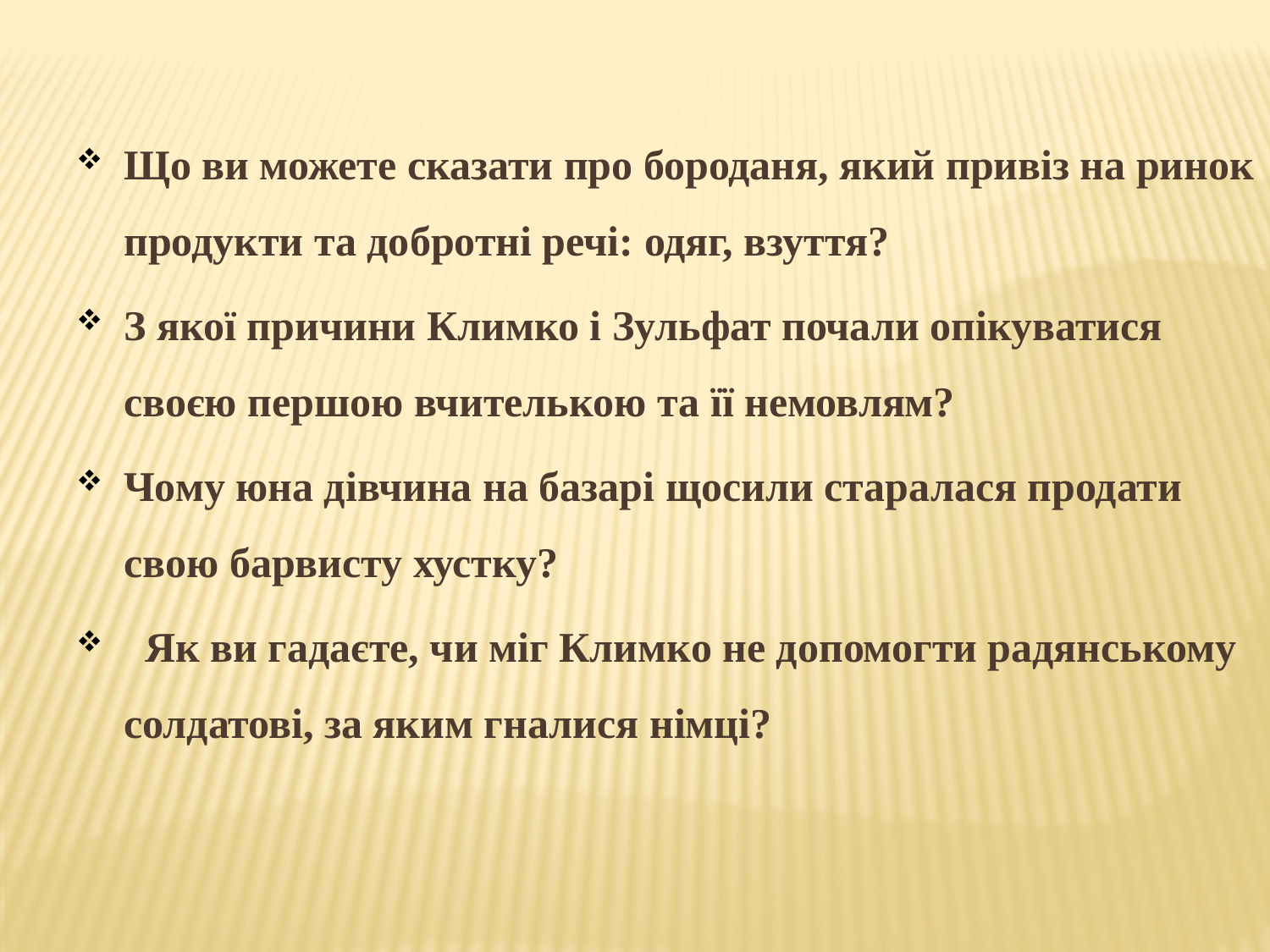

Що ви можете сказати про бороданя, який привіз на ринок продукти та добротні речі: одяг, взуття?
З якої причини Климко і Зульфат почали опікуватися своєю першою вчителькою та її немовлям?
Чому юна дівчина на базарі щосили старалася продати свою барвисту хустку?
  Як ви гадаєте, чи міг Климко не допомогти радянському солдатові, за яким гналися німці?